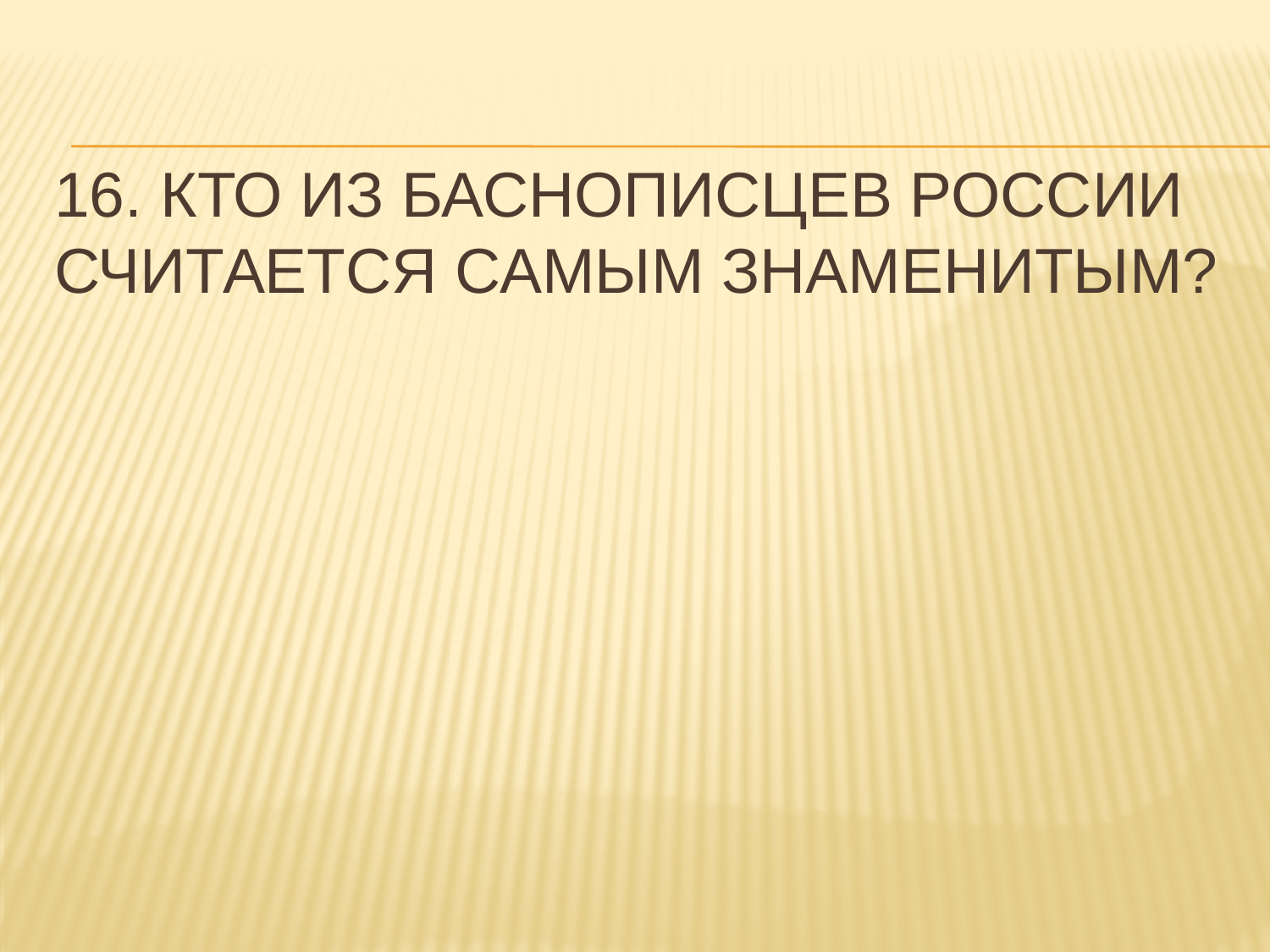

# 16. Кто из баснописцев России считается самым знаменитым?